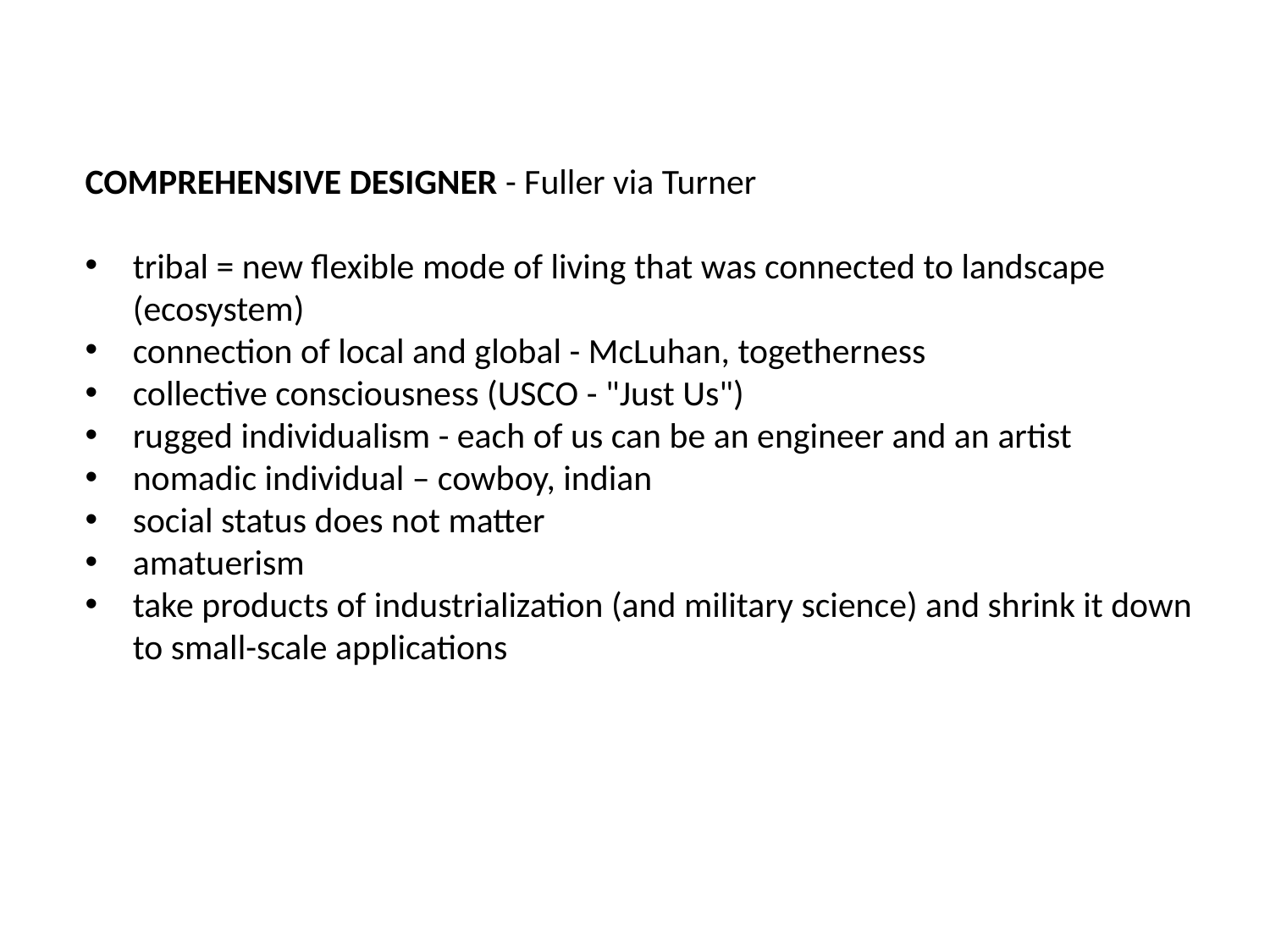

COMPREHENSIVE DESIGNER - Fuller via Turner

tribal = new flexible mode of living that was connected to landscape (ecosystem)
connection of local and global - McLuhan, togetherness
collective consciousness (USCO - "Just Us")
rugged individualism - each of us can be an engineer and an artist
nomadic individual – cowboy, indian
social status does not matter
amatuerism
take products of industrialization (and military science) and shrink it down to small-scale applications